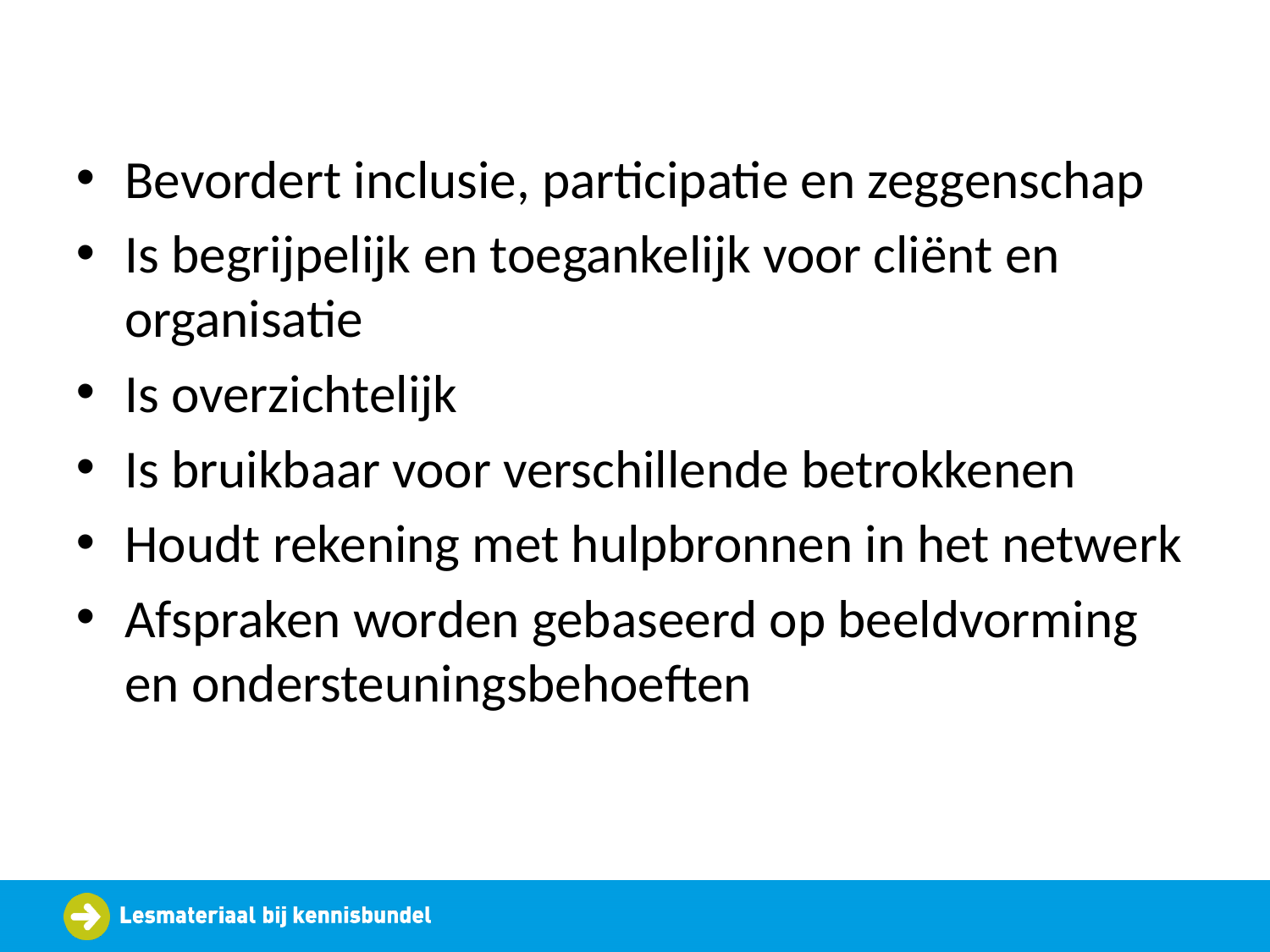

#
Bevordert inclusie, participatie en zeggenschap
Is begrijpelijk en toegankelijk voor cliënt en organisatie
Is overzichtelijk
Is bruikbaar voor verschillende betrokkenen
Houdt rekening met hulpbronnen in het netwerk
Afspraken worden gebaseerd op beeldvorming en ondersteuningsbehoeften